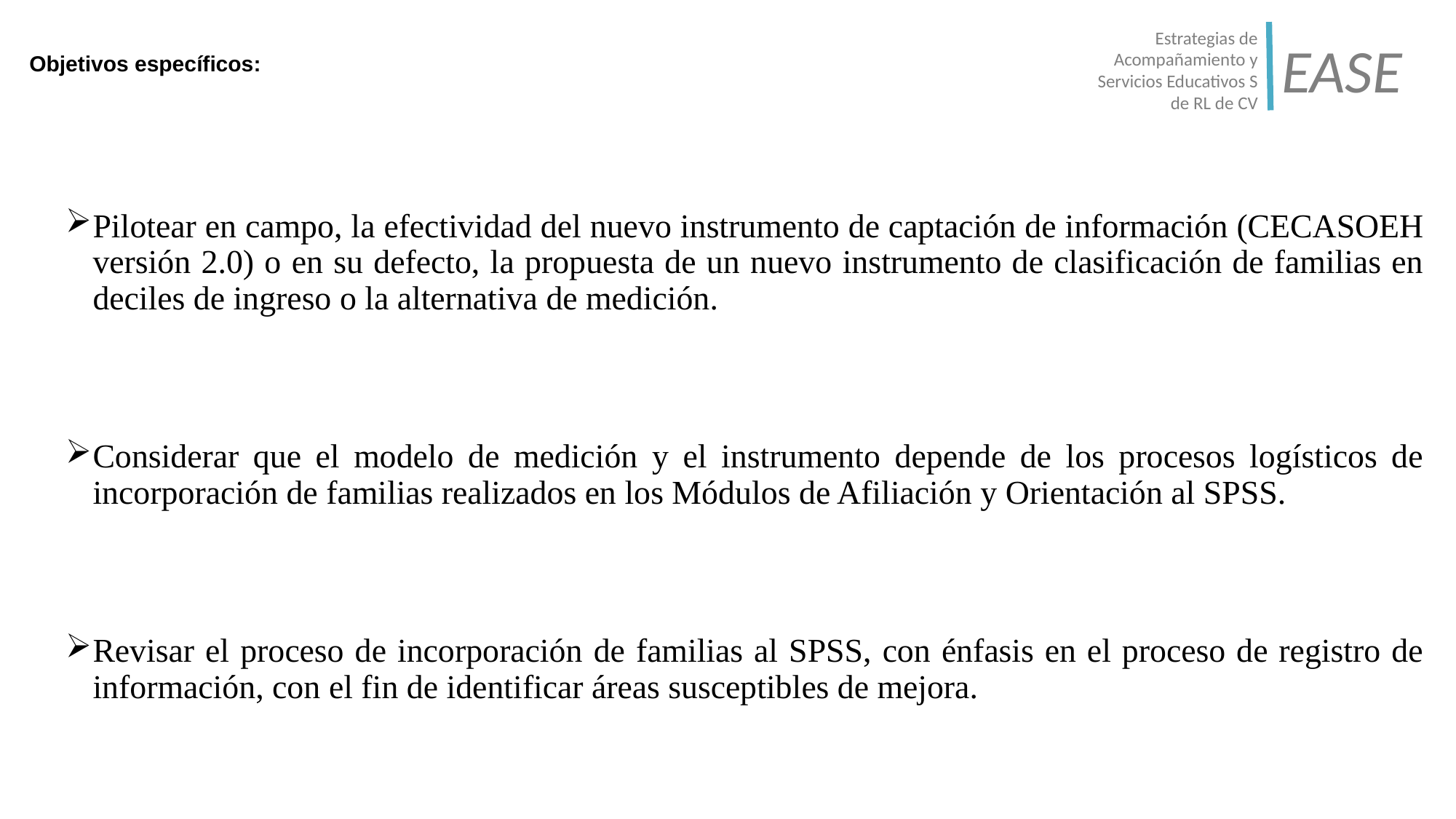

# Objetivos específicos:
Estrategias de Acompañamiento y Servicios Educativos S de RL de CV

EASE

Pilotear en campo, la efectividad del nuevo instrumento de captación de información (CECASOEH versión 2.0) o en su defecto, la propuesta de un nuevo instrumento de clasificación de familias en deciles de ingreso o la alternativa de medición.

Considerar que el modelo de medición y el instrumento depende de los procesos logísticos de incorporación de familias realizados en los Módulos de Afiliación y Orientación al SPSS.

Revisar el proceso de incorporación de familias al SPSS, con énfasis en el proceso de registro de información, con el fin de identificar áreas susceptibles de mejora.